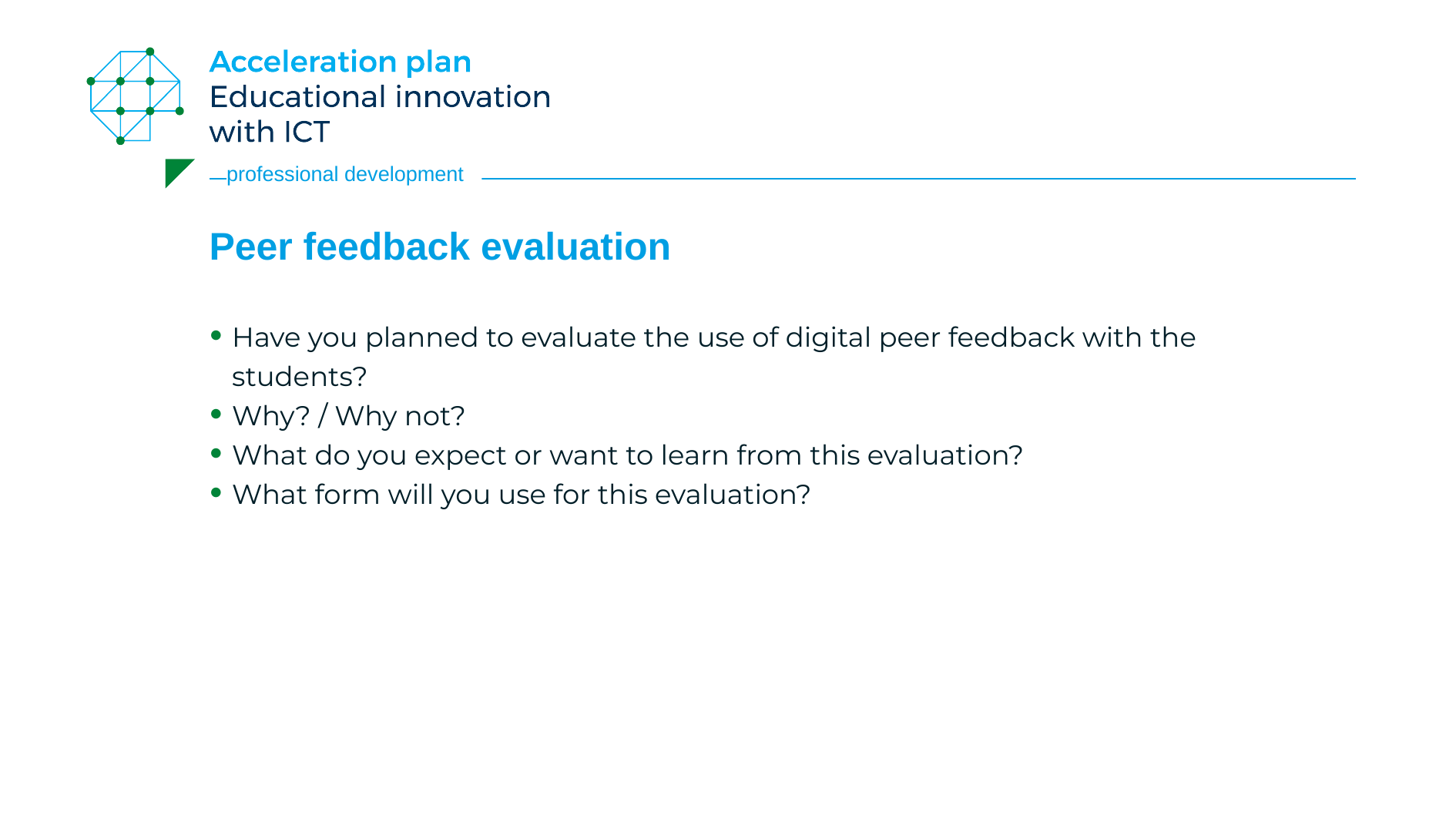

# Peer feedback evaluation
Have you planned to evaluate the use of digital peer feedback with the students?
Why? / Why not?
What do you expect or want to learn from this evaluation?
What form will you use for this evaluation?